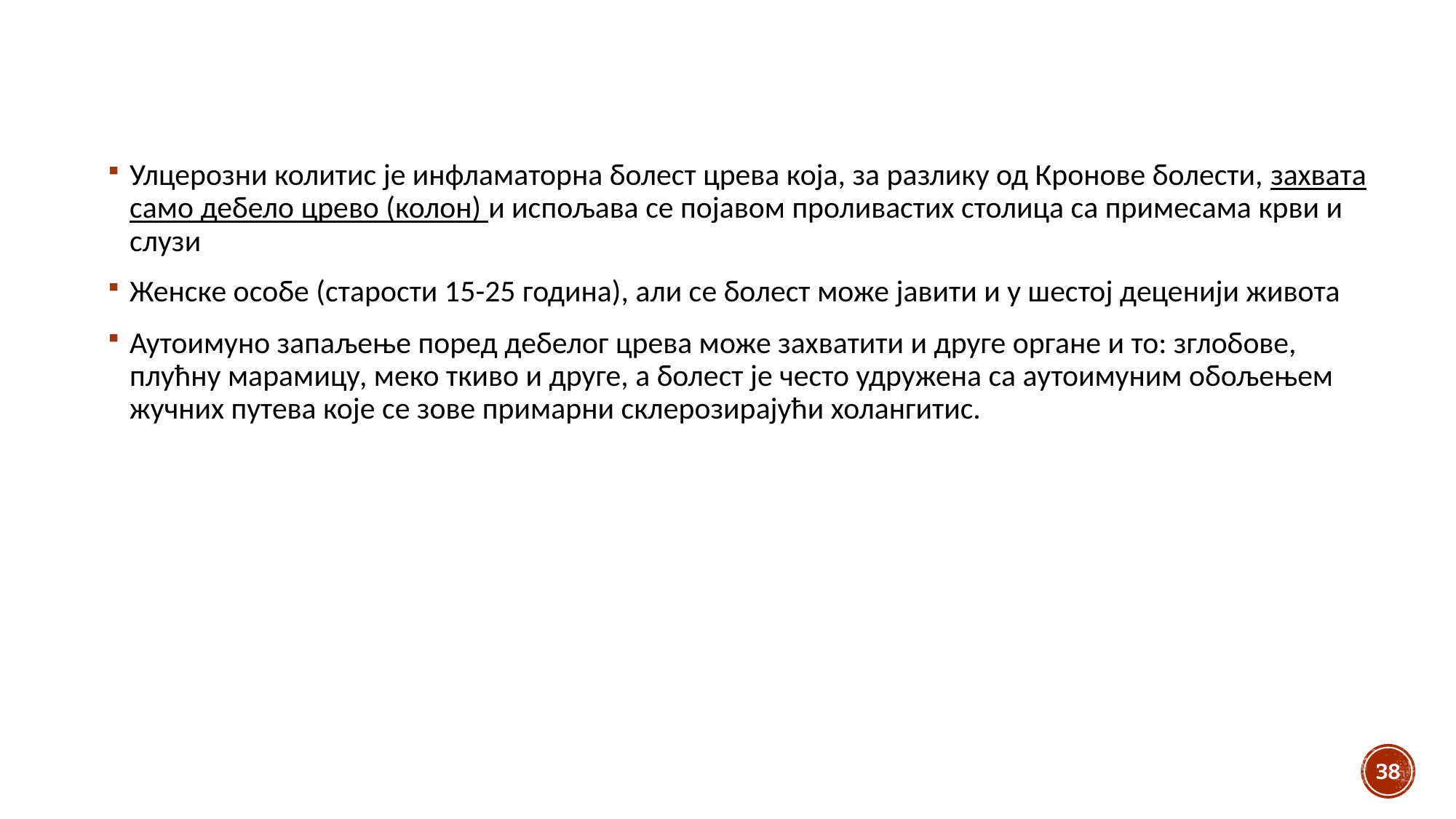

Улцерозни колитис је инфламаторна болест црева која, за разлику од Кронове болести, захвата само дебело црево (колон) и испољава се појавом проливастих столица са примесама крви и слузи
Женске особе (старости 15-25 година), али се болест може јавити и у шестој деценији живота
Аутоимуно запаљење поред дебелог црева може захватити и друге органе и то: зглобове,  плућну марамицу, меко ткиво и друге, а болест је често удружена са аутоимуним обољењем жучних путева које се зове примарни склерозирајући холангитис.

38